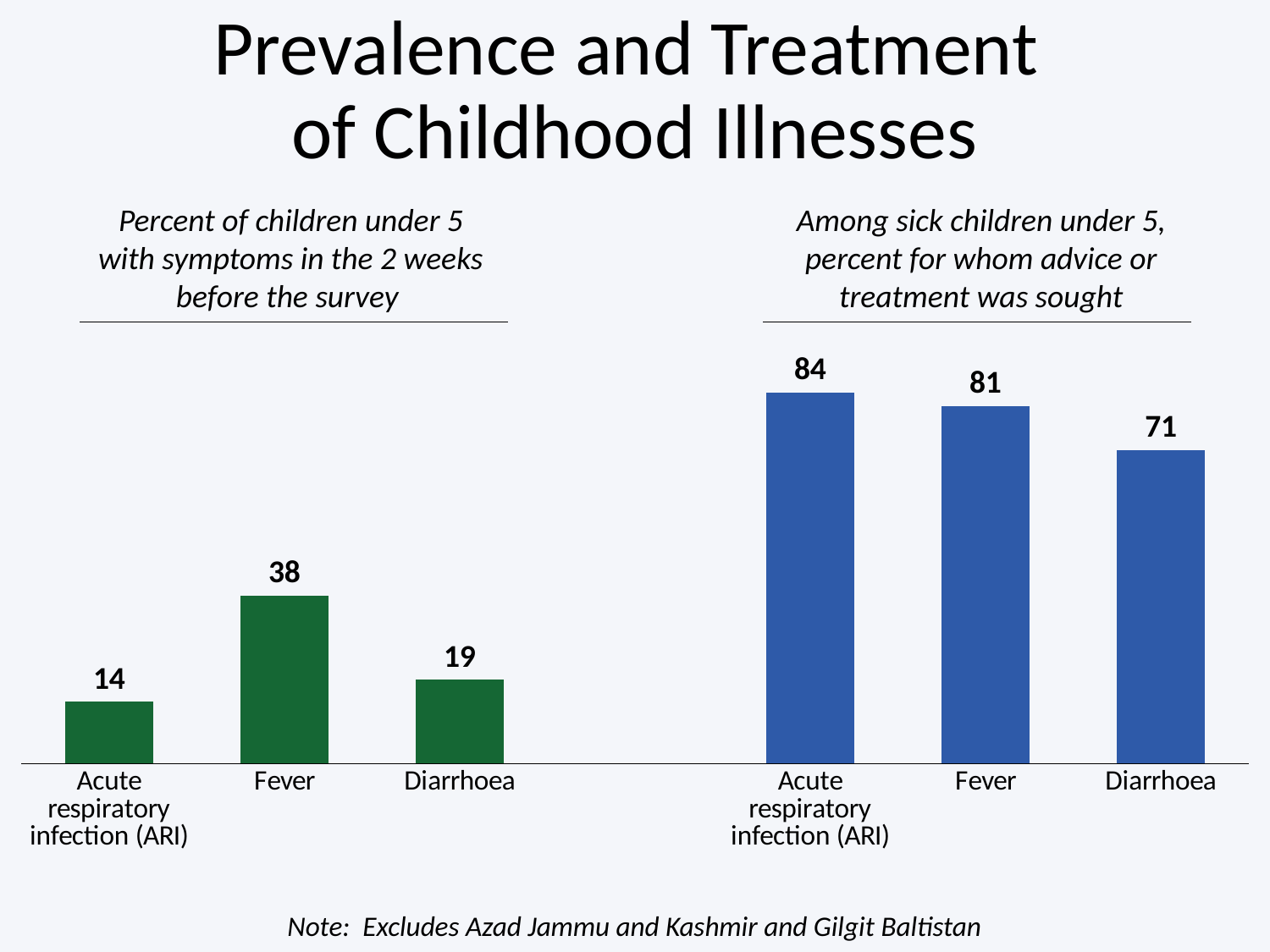

# Prevalence and Treatment of Childhood Illnesses
Percent of children under 5 with symptoms in the 2 weeks before the survey
Among sick children under 5, percent for whom advice or treatment was sought

### Chart

| Category | Series 1 |
|---|---|
| Acute respiratory infection (ARI) | 14.0 |
| Fever | 38.0 |
| Diarrhoea | 19.0 |
|  | None |
| Acute respiratory infection (ARI) | 84.0 |
| Fever | 81.0 |
| Diarrhoea | 71.0 |
Note:  Excludes Azad Jammu and Kashmir and Gilgit Baltistan